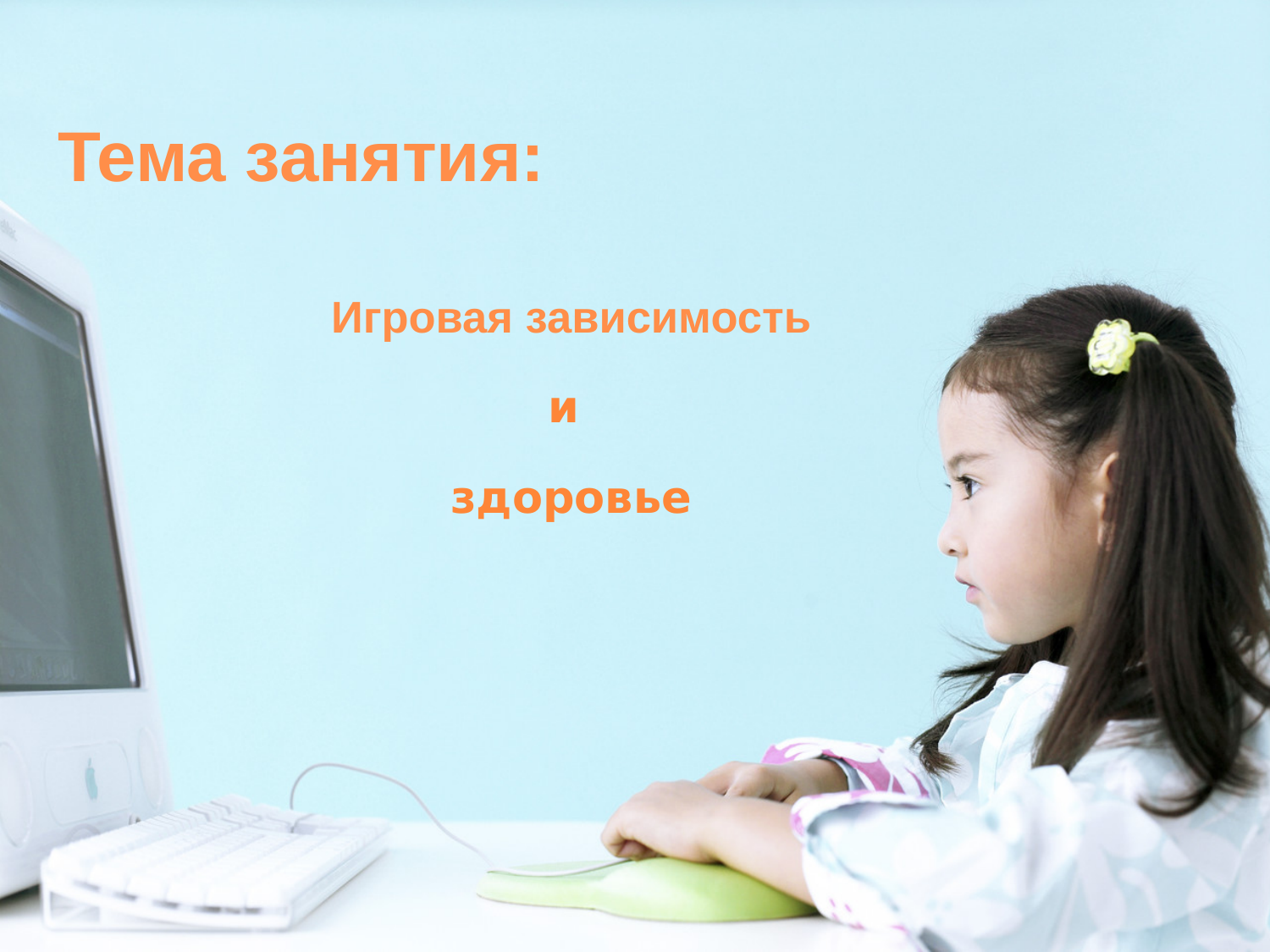

# Тема занятия:
Игровая зависимость

и

здоровье